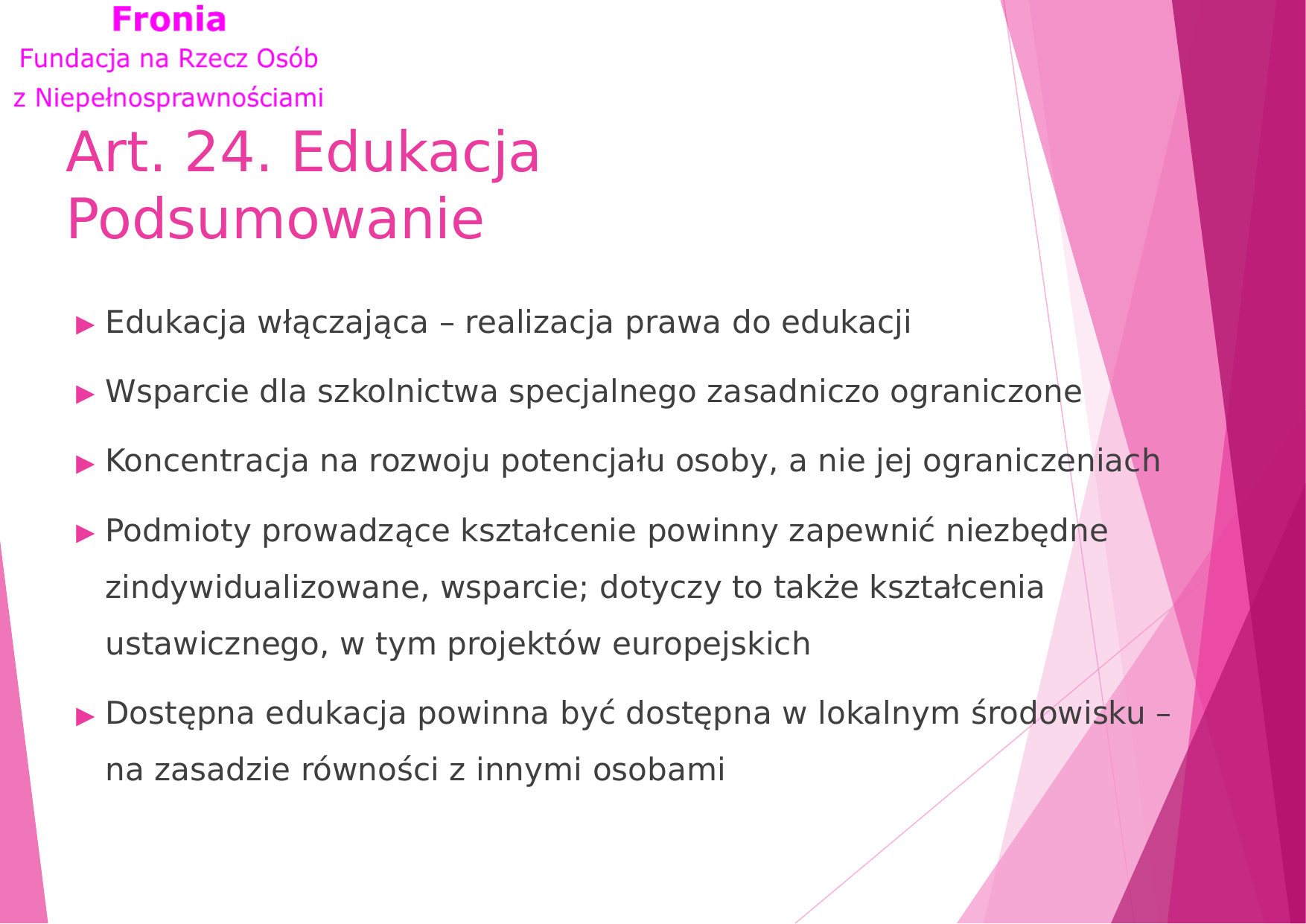

# Art. 24. Edukacja Podsumowanie
Edukacja włączająca – realizacja prawa do edukacji
Wsparcie dla szkolnictwa specjalnego zasadniczo ograniczone
Koncentracja na rozwoju potencjału osoby, a nie jej ograniczeniach
Podmioty prowadzące kształcenie powinny zapewnić niezbędne zindywidualizowane, wsparcie; dotyczy to także kształcenia ustawicznego, w tym projektów europejskich
Dostępna edukacja powinna być dostępna w lokalnym środowisku – na zasadzie równości z innymi osobami